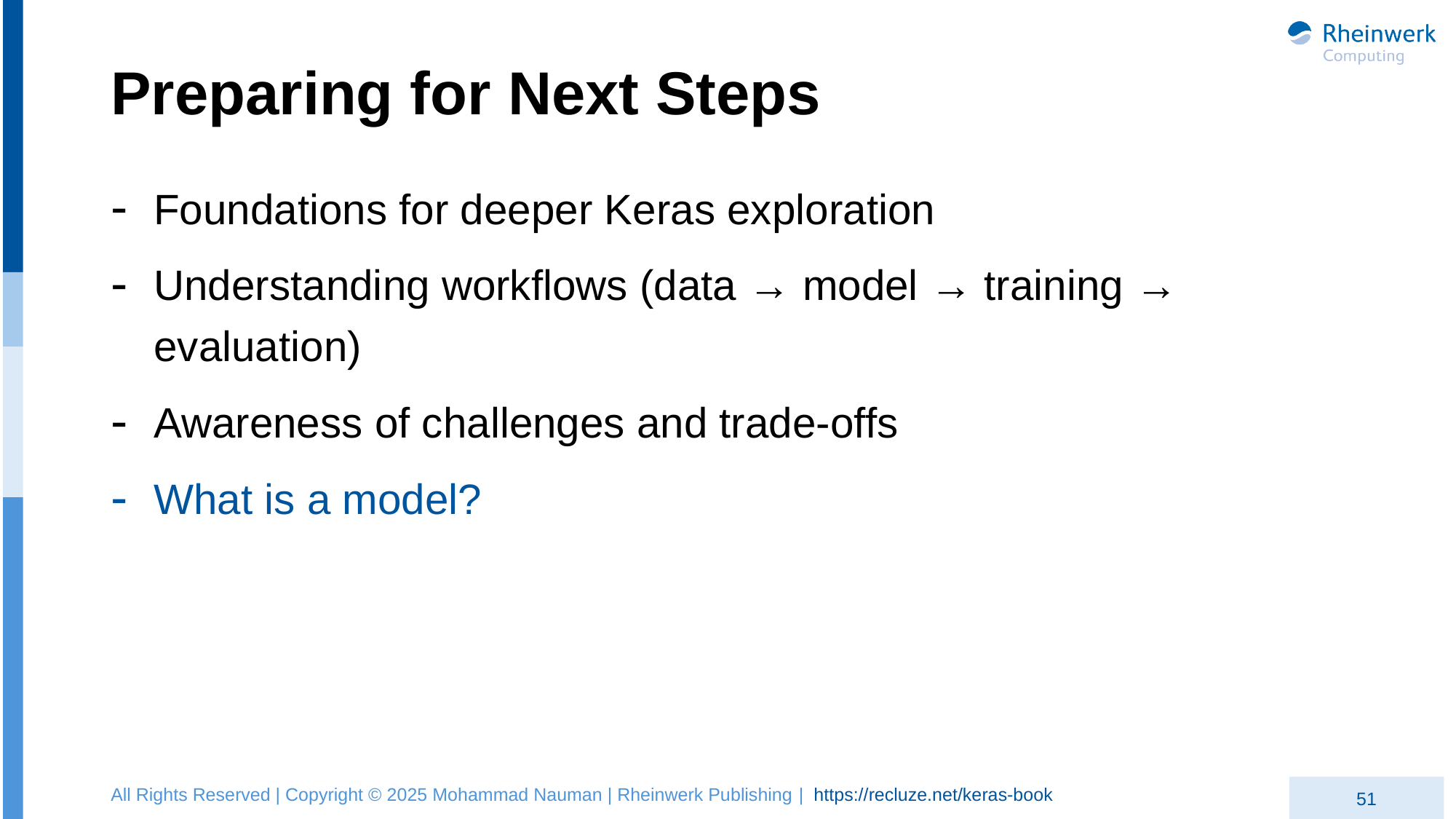

# Preparing for Next Steps
Foundations for deeper Keras exploration
Understanding workflows (data → model → training → evaluation)
Awareness of challenges and trade-offs
What is a model?